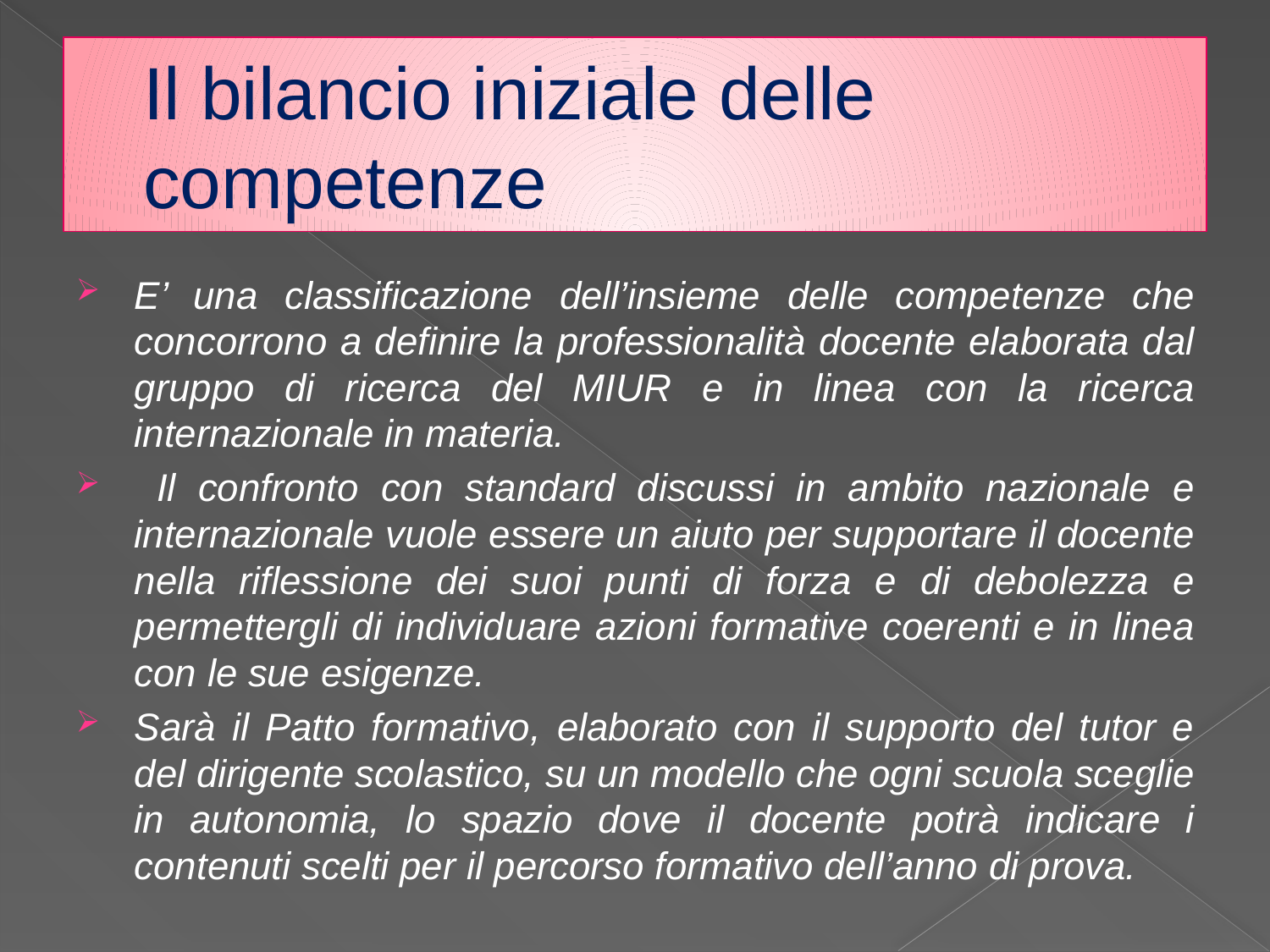

# Il bilancio iniziale delle competenze
E’ una classificazione dell’insieme delle competenze che concorrono a definire la professionalità docente elaborata dal gruppo di ricerca del MIUR e in linea con la ricerca internazionale in materia.
 Il confronto con standard discussi in ambito nazionale e internazionale vuole essere un aiuto per supportare il docente nella riflessione dei suoi punti di forza e di debolezza e permettergli di individuare azioni formative coerenti e in linea con le sue esigenze.
Sarà il Patto formativo, elaborato con il supporto del tutor e del dirigente scolastico, su un modello che ogni scuola sceglie in autonomia, lo spazio dove il docente potrà indicare i contenuti scelti per il percorso formativo dell’anno di prova.